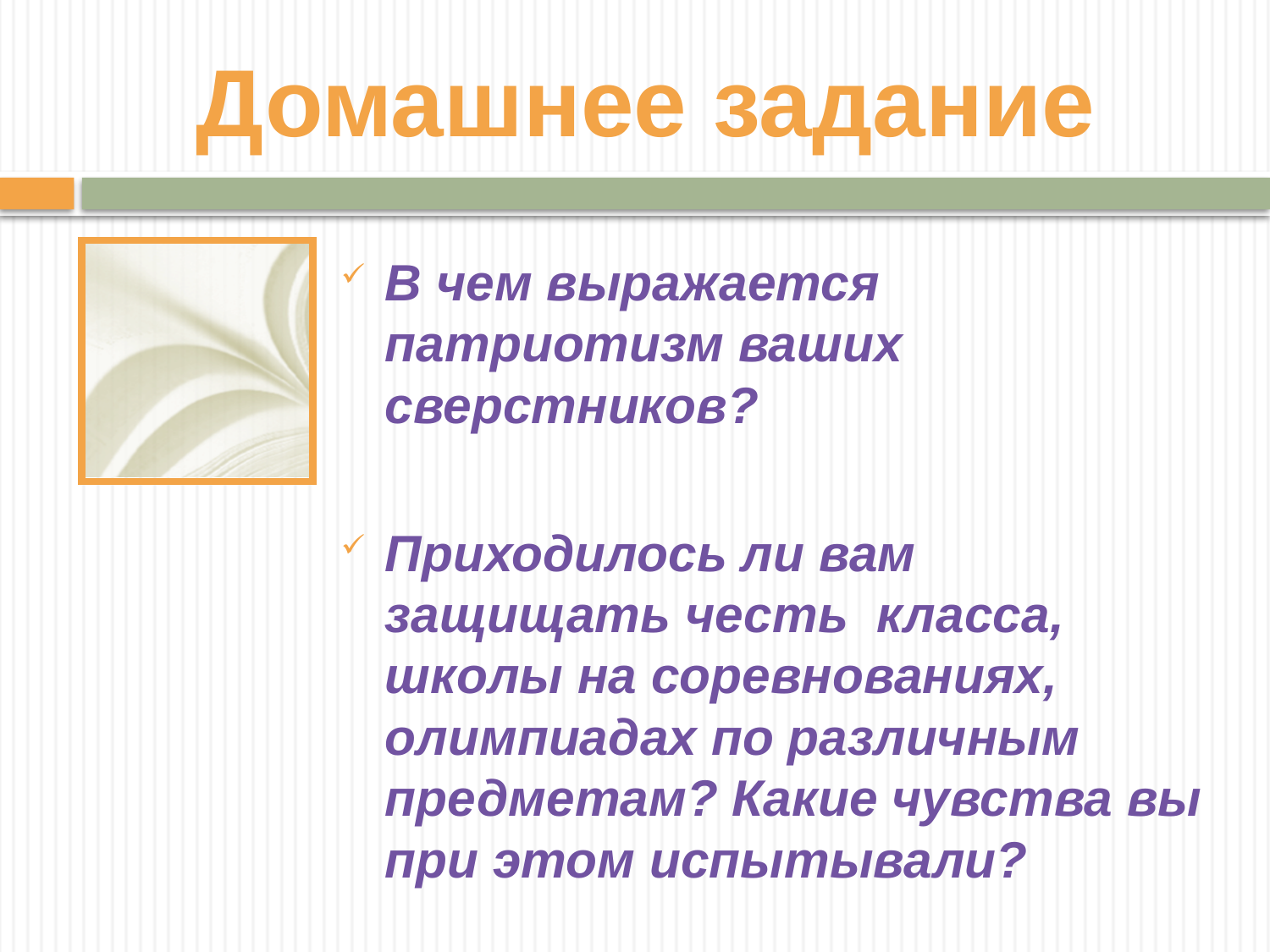

# Домашнее задание
В чем выражается  патриотизм ваших сверстников?

Приходилось ли вам защищать честь  класса, школы на соревнованиях, олимпиадах по различным предметам? Какие чувства вы при этом испытывали?